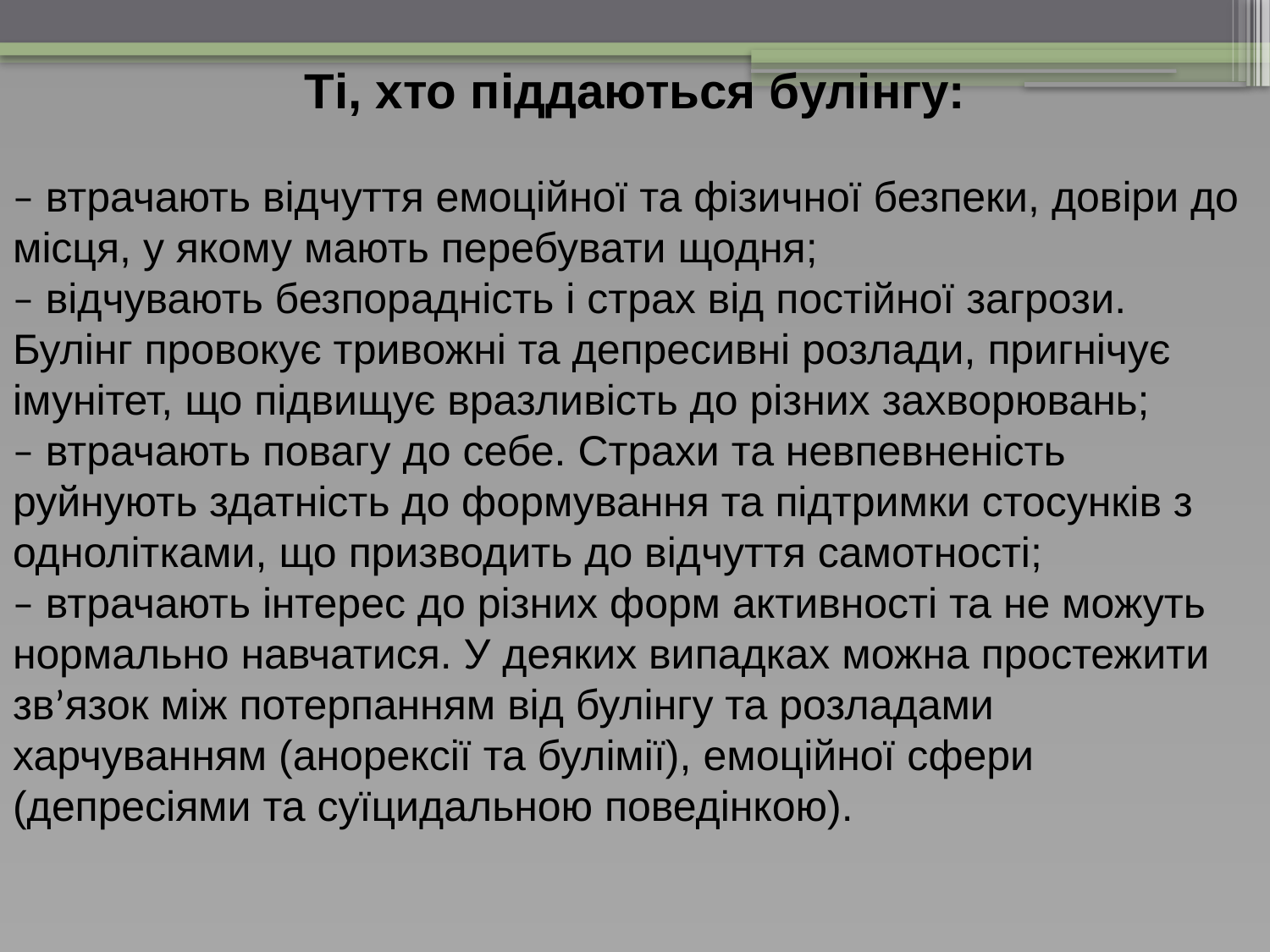

Ті, хто піддаються булінгу:

– втрачають відчуття емоційної та фізичної безпеки, довіри до місця, у якому мають перебувати щодня;
– відчувають безпорадність і страх від постійної загрози. Булінг провокує тривожні та депресивні розлади, пригнічує імунітет, що підвищує вразливість до різних захворювань;
– втрачають повагу до себе. Страхи та невпевненість руйнують здатність до формування та підтримки стосунків з однолітками, що призводить до відчуття самотності;
– втрачають інтерес до різних форм активності та не можуть нормально навчатися. У деяких випадках можна простежити зв’язок між потерпанням від булінгу та розладами харчуванням (анорексії та булімії), емоційної сфери (депресіями та суїцидальною поведінкою).